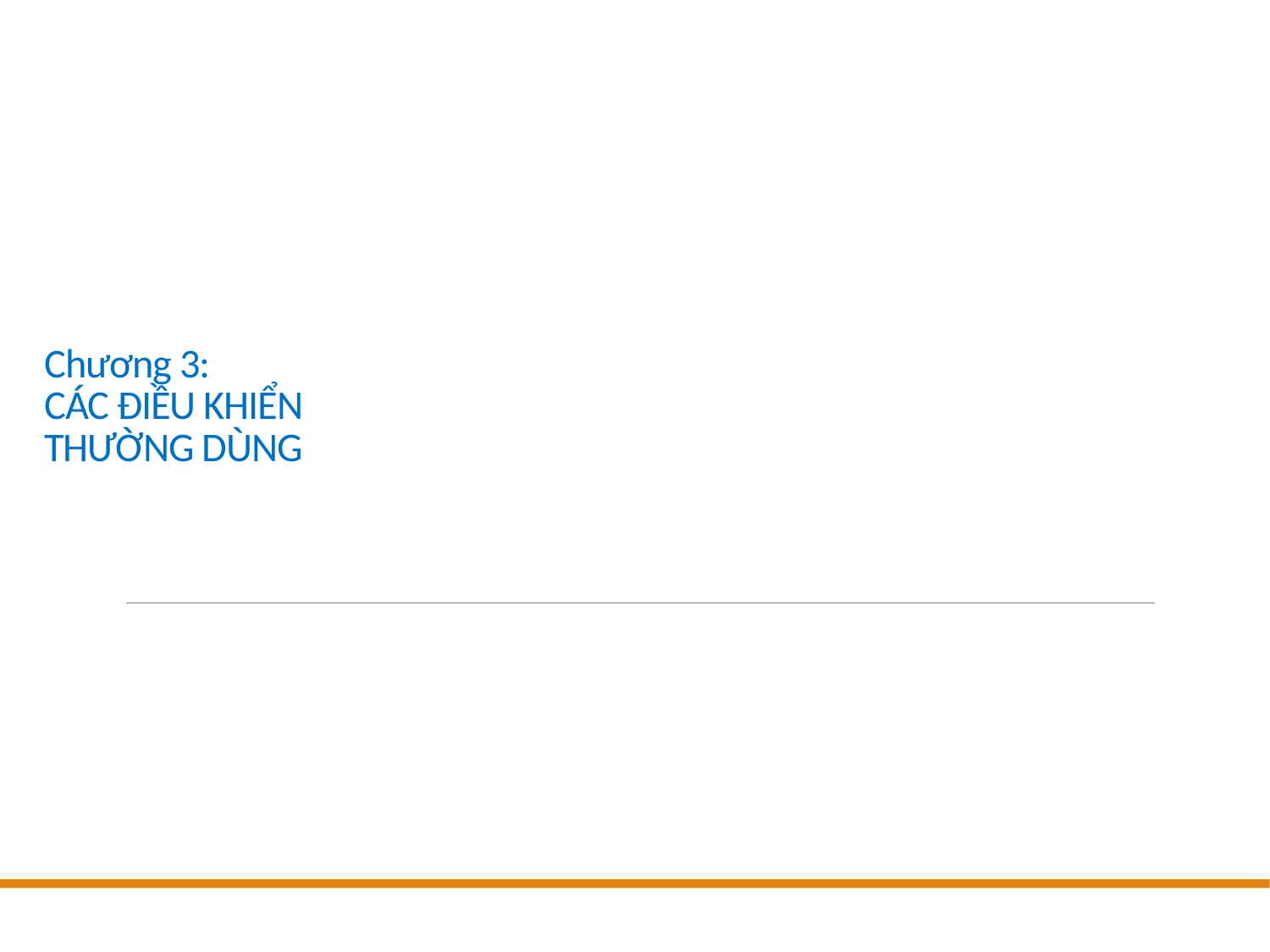

# Chương 3: CÁC ĐIỀU KHIỂN THƯỜNG DÙNG
1